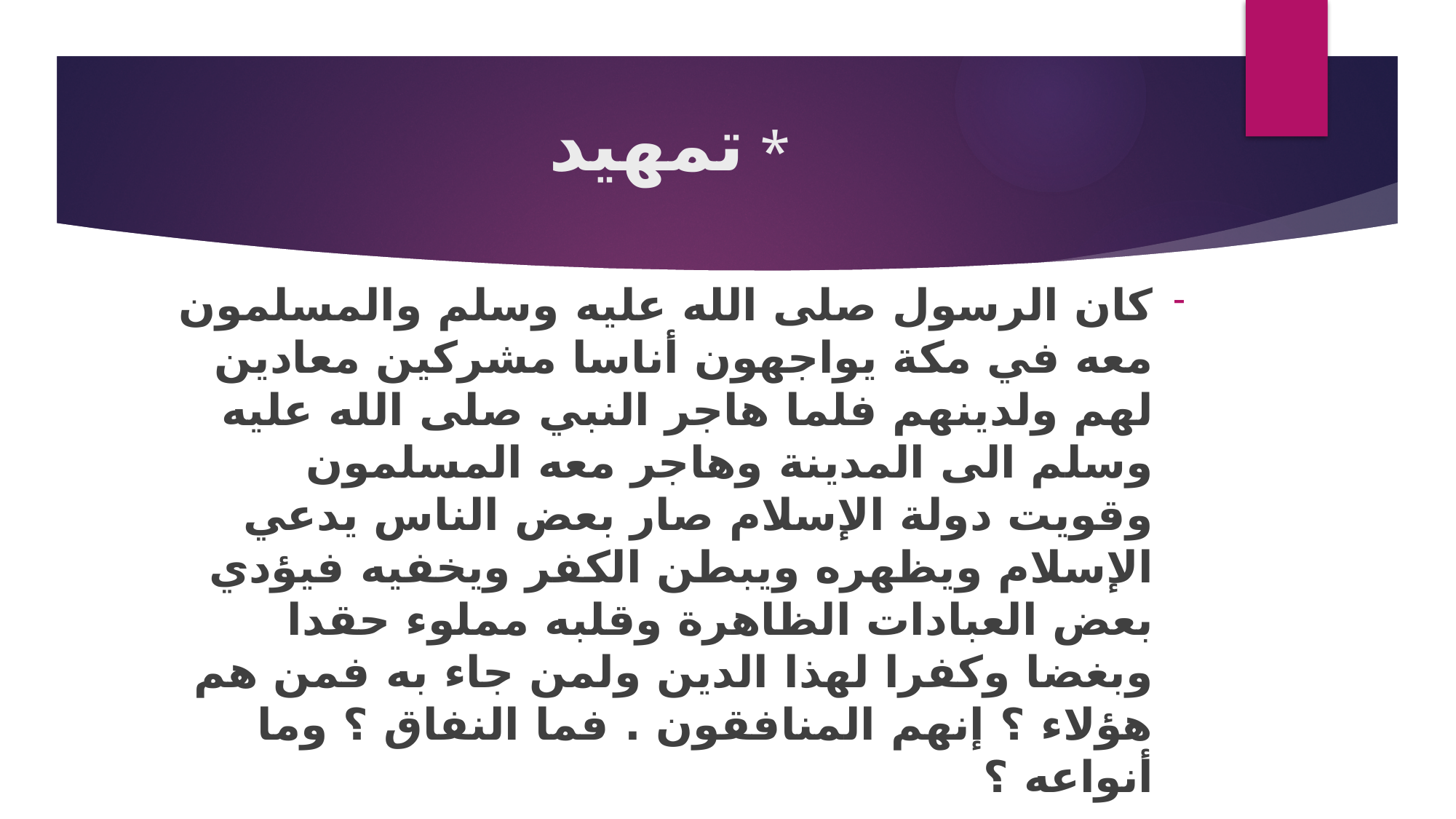

# * تمهيد
كان الرسول صلى الله عليه وسلم والمسلمون معه في مكة يواجهون أناسا مشركين معادين لهم ولدينهم فلما هاجر النبي صلى الله عليه وسلم الى المدينة وهاجر معه المسلمون وقويت دولة الإسلام صار بعض الناس يدعي الإسلام ويظهره ويبطن الكفر ويخفيه فيؤدي بعض العبادات الظاهرة وقلبه مملوء حقدا وبغضا وكفرا لهذا الدين ولمن جاء به فمن هم هؤلاء ؟ إنهم المنافقون . فما النفاق ؟ وما أنواعه ؟